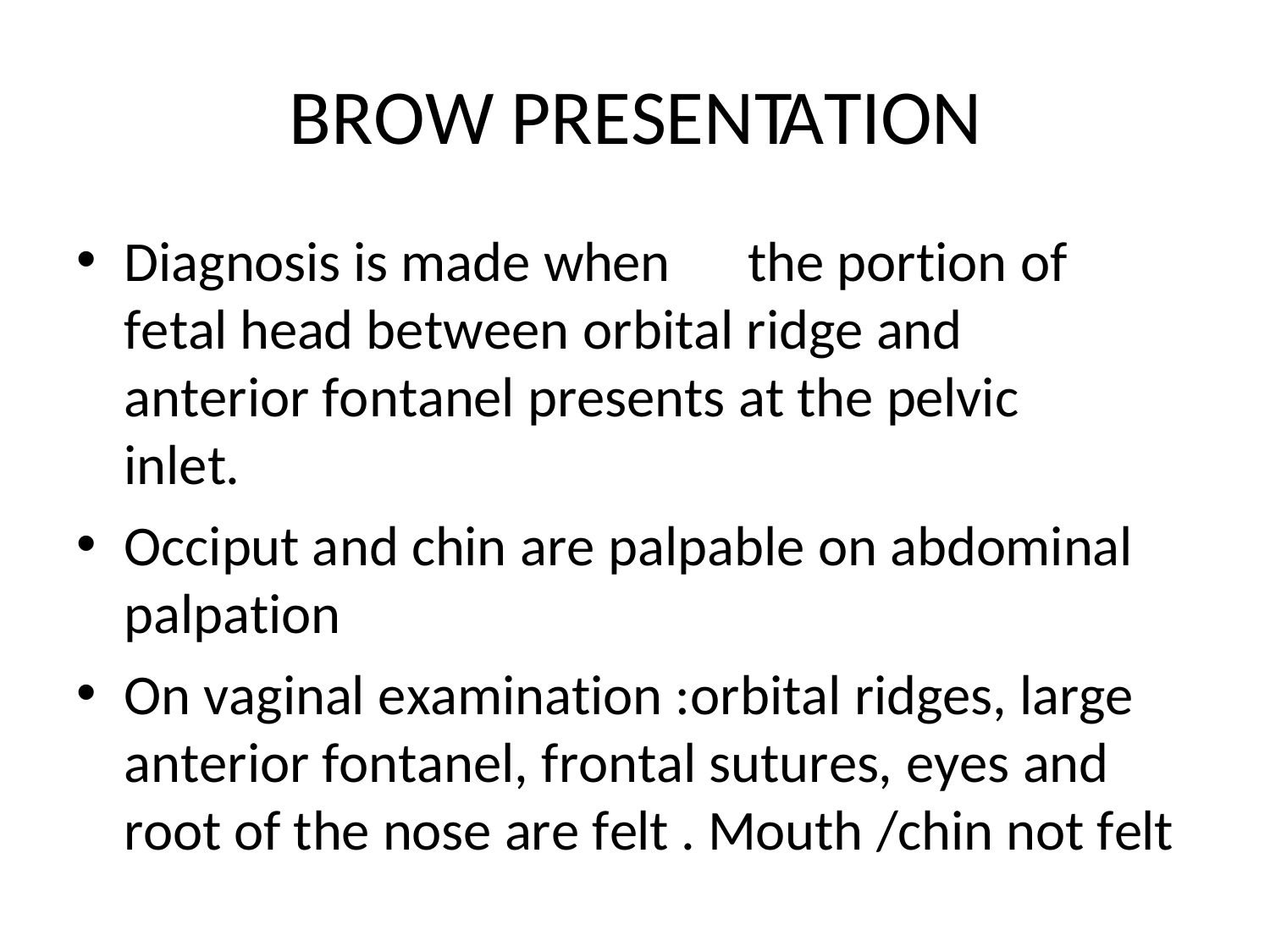

# BROW PRESENTATION
Diagnosis is made when	the portion of fetal head between orbital ridge and anterior fontanel presents at the pelvic inlet.

Occiput and chin are palpable on abdominal palpation

On vaginal examination :orbital ridges, large anterior fontanel, frontal sutures, eyes and root of the nose are felt . Mouth /chin not felt